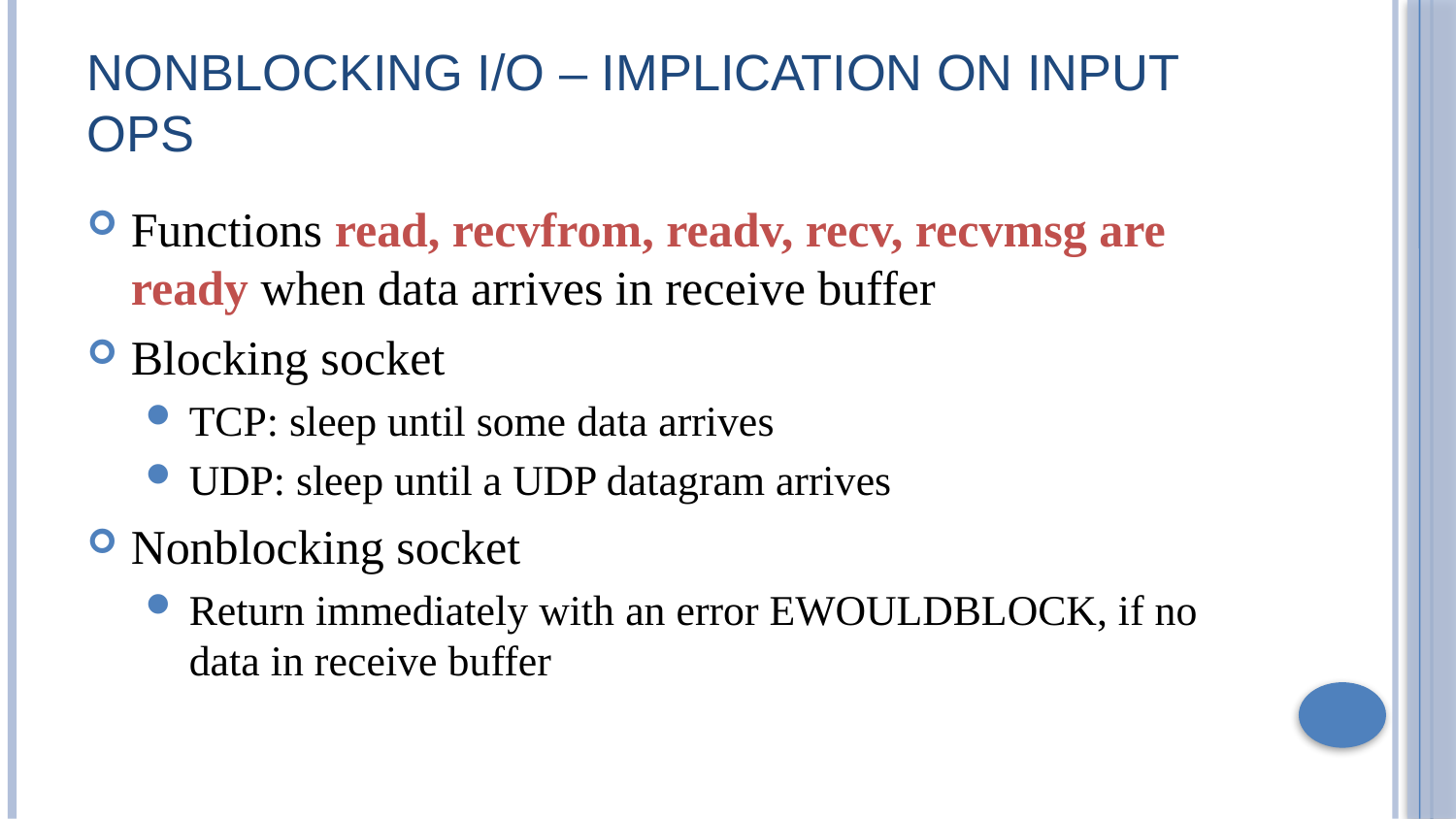

# Nonblocking I/O – Implication on Input Ops
Functions read, recvfrom, readv, recv, recvmsg are ready when data arrives in receive buffer
Blocking socket
TCP: sleep until some data arrives
UDP: sleep until a UDP datagram arrives
Nonblocking socket
Return immediately with an error EWOULDBLOCK, if no data in receive buffer
79